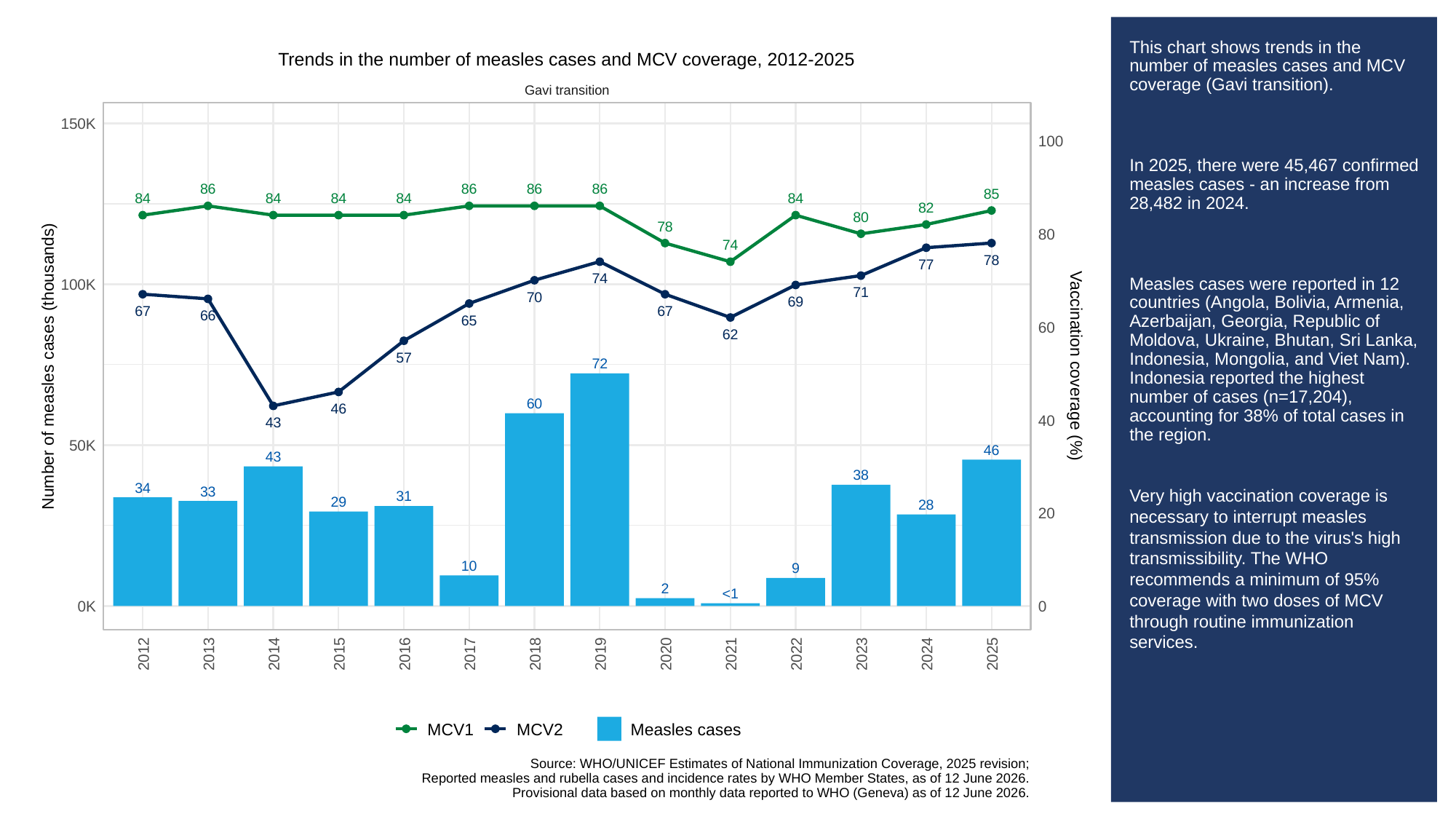

# This chart shows trends in the number of measles cases and MCV coverage (Gavi transition).

In 2025, there were 45,467 confirmed measles cases - an increase from 28,482 in 2024.

Measles cases were reported in 12 countries (Angola, Bolivia, Armenia, Azerbaijan, Georgia, Republic of Moldova, Ukraine, Bhutan, Sri Lanka, Indonesia, Mongolia, and Viet Nam). Indonesia reported the highest number of cases (n=17,204), accounting for 38% of total cases in the region.

Very high vaccination coverage is necessary to interrupt measles transmission due to the virus's high transmissibility. The WHO recommends a minimum of 95% coverage with two doses of MCV through routine immunization services.

Trends in the number of measles cases and MCV coverage, 2012-2025
Gavi transition

150K

100
86
86
86
86
85
84
84
84
84
84
82

80

78

80

74

78

77

74

100K

71

70

69

67
67
66

65
60
62

57
72
Number of measles cases (thousands)
Vaccination coverage (%)

60

46

40
43
50K
46

43

38
34

33
31
29

28

20

10
9

2
<1

0K
0

2012
2013
2014
2015
2016
2017
2018
2019
2020
2021
2022
2023
2024
2025

MCV1
MCV2
Measles cases

Source: WHO/UNICEF Estimates of National Immunization Coverage, 2025 revision;
Reported measles and rubella cases and incidence rates by WHO Member States, as of 12 June 2026.
Provisional data based on monthly data reported to WHO (Geneva) as of 12 June 2026.